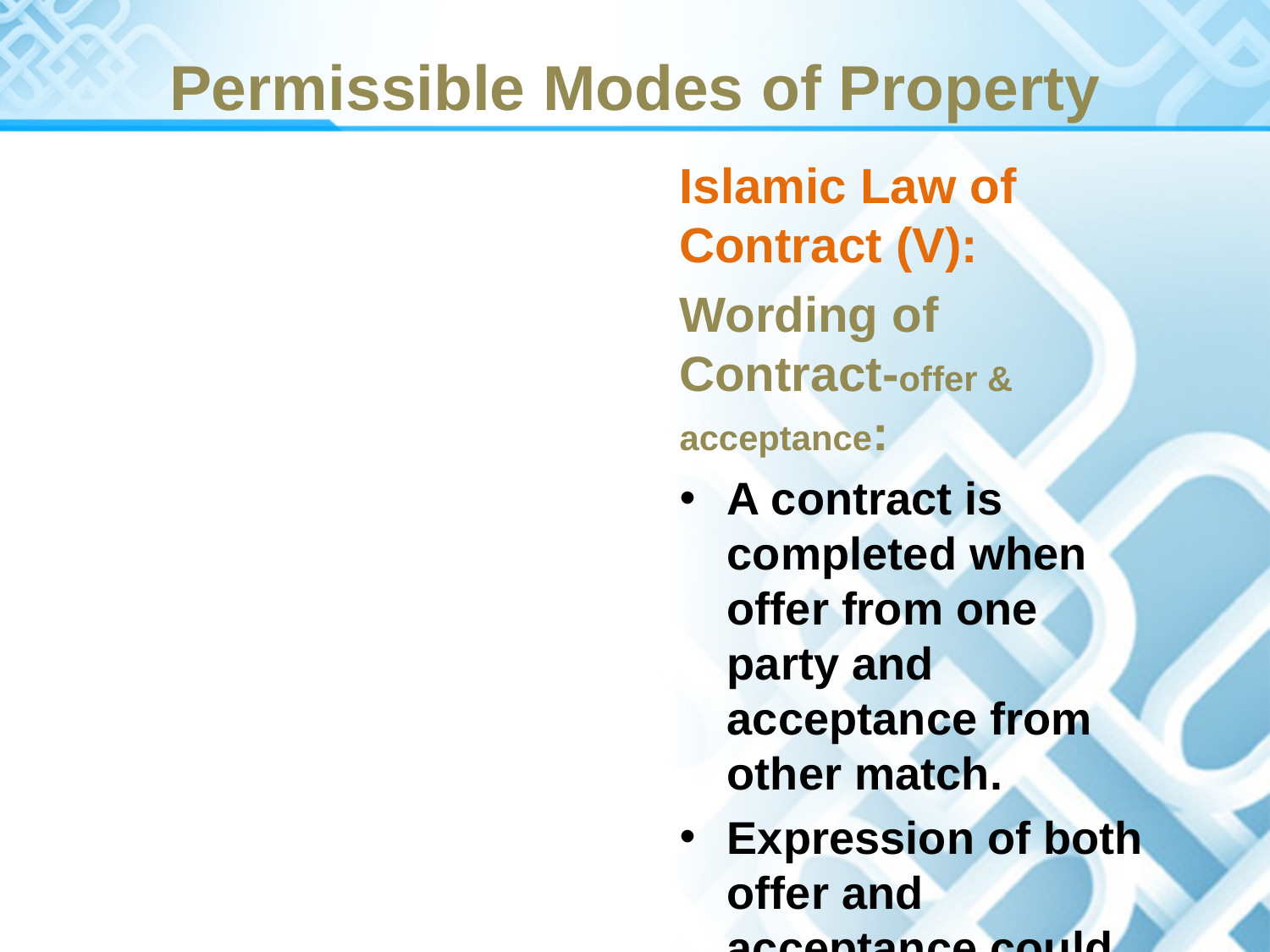

Permissible Modes of Property
Islamic Law of Contract (V):
Wording of Contract-offer & acceptance:
A contract is completed when offer from one party and acceptance from other match.
Expression of both offer and acceptance could be verbal or implied